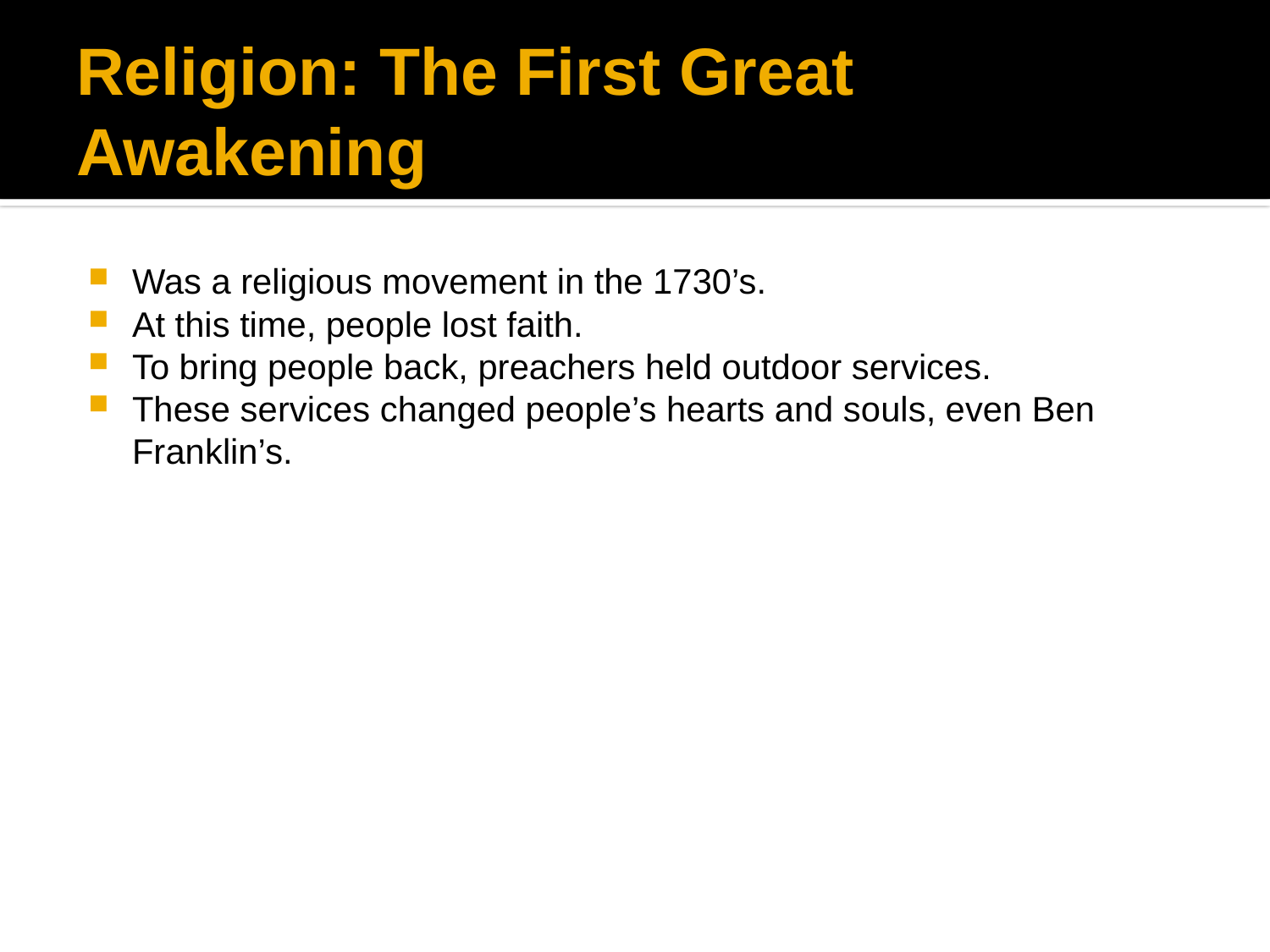

# Religion: The First Great Awakening
Was a religious movement in the 1730’s.
At this time, people lost faith.
To bring people back, preachers held outdoor services.
These services changed people’s hearts and souls, even Ben Franklin’s.